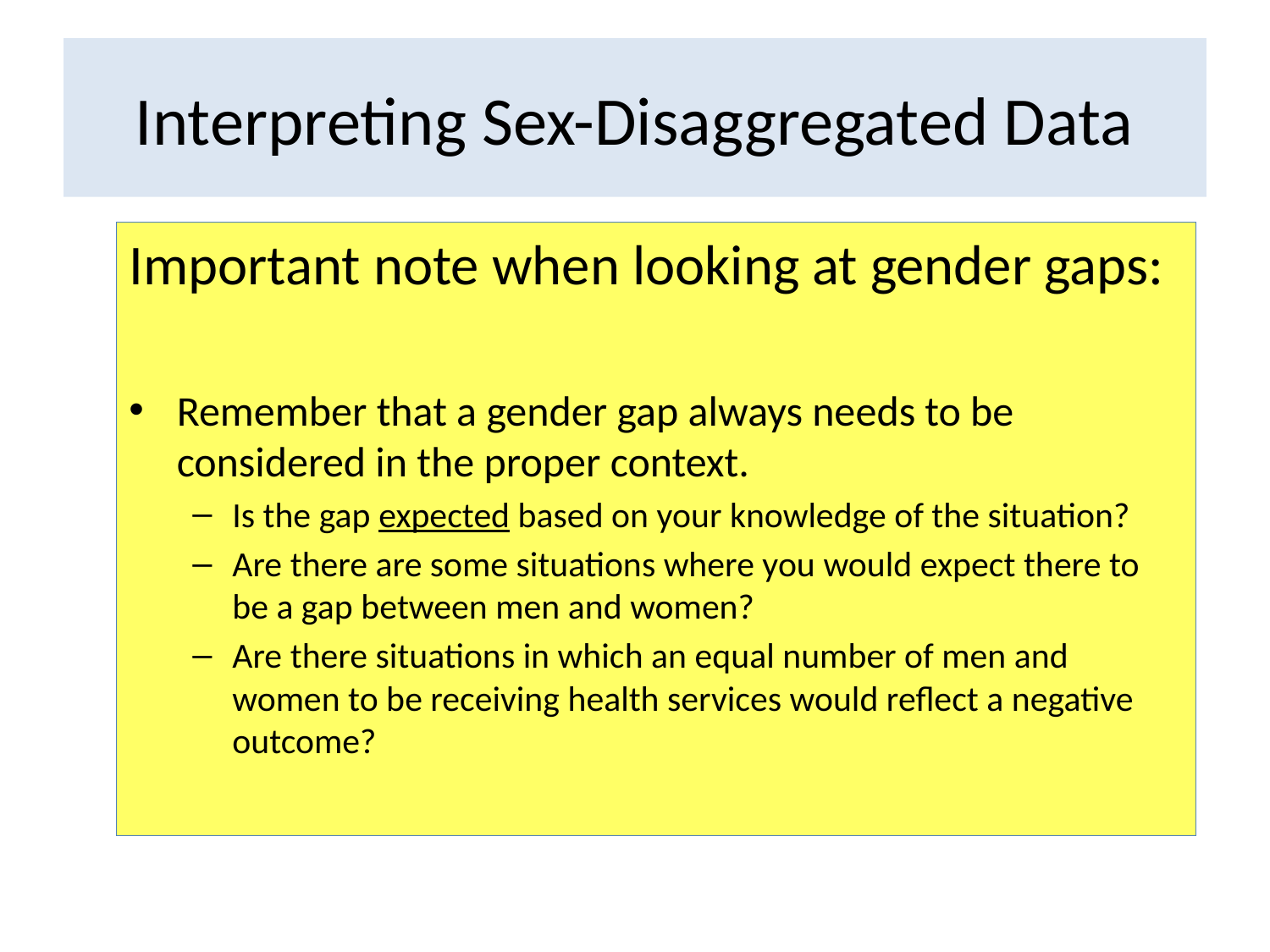

# Interpreting Sex-Disaggregated Data
Important note when looking at gender gaps:

Remember that a gender gap always needs to be considered in the proper context.
Is the gap expected based on your knowledge of the situation?
Are there are some situations where you would expect there to be a gap between men and women?
Are there situations in which an equal number of men and women to be receiving health services would reflect a negative outcome?